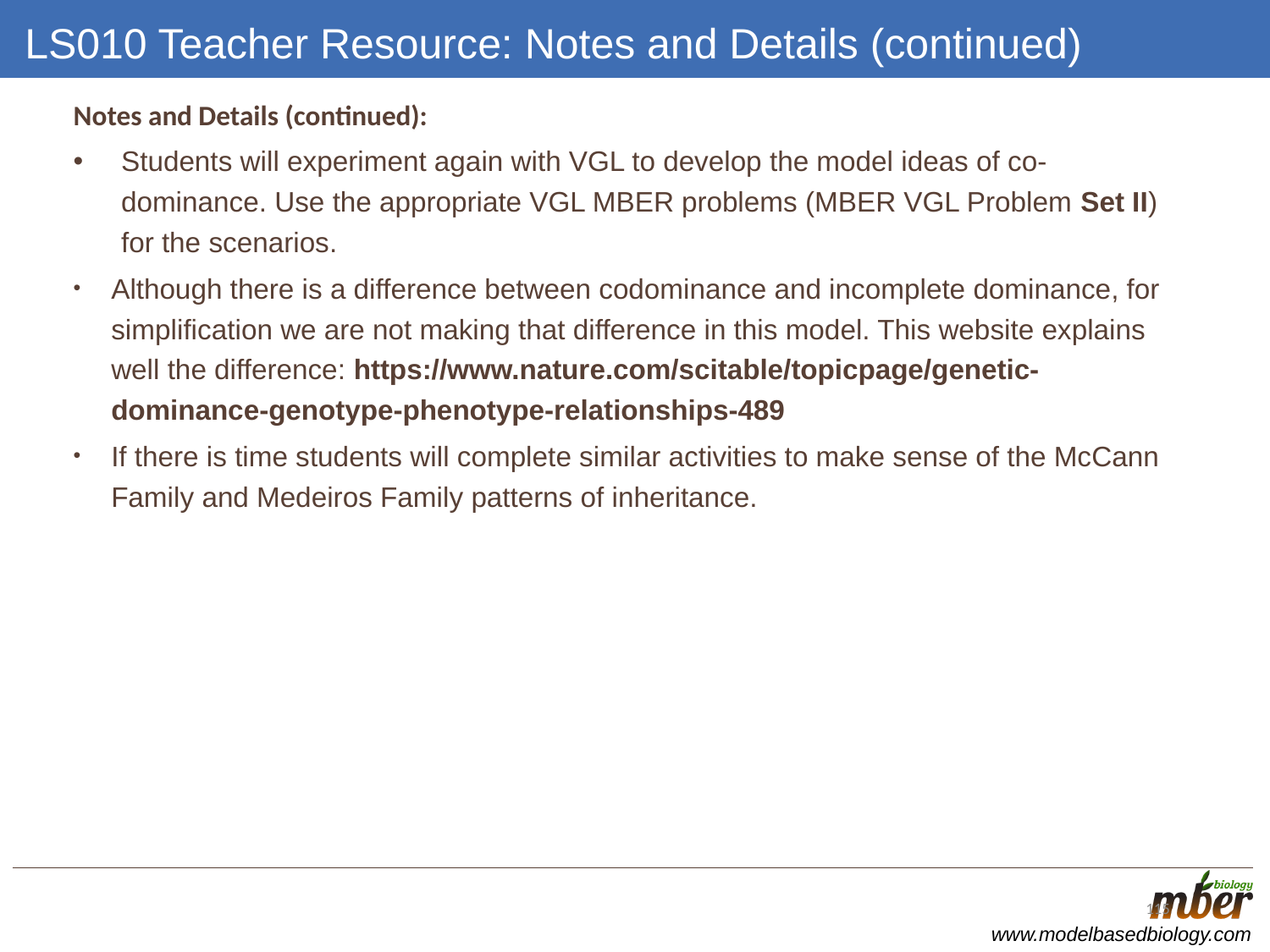

# LS010 Teacher Resource: Notes and Details (continued)
Notes and Details (continued):
Students will experiment again with VGL to develop the model ideas of co-dominance. Use the appropriate VGL MBER problems (MBER VGL Problem Set II) for the scenarios.
Although there is a difference between codominance and incomplete dominance, for simplification we are not making that difference in this model. This website explains well the difference: https://www.nature.com/scitable/topicpage/genetic-dominance-genotype-phenotype-relationships-489
If there is time students will complete similar activities to make sense of the McCann Family and Medeiros Family patterns of inheritance.

115